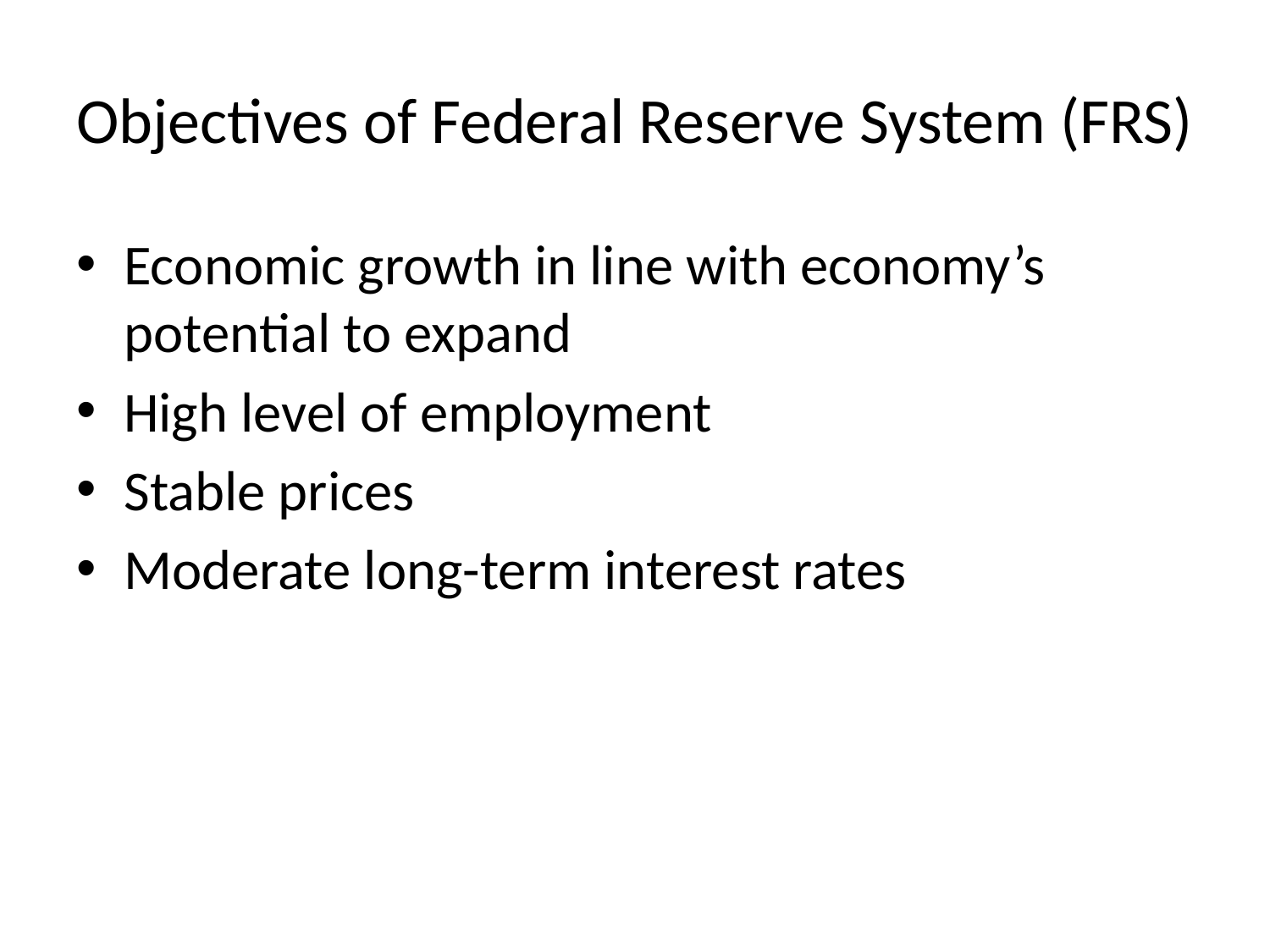

# Objectives of Federal Reserve System (FRS)
Economic growth in line with economy’s potential to expand
High level of employment
Stable prices
Moderate long-term interest rates